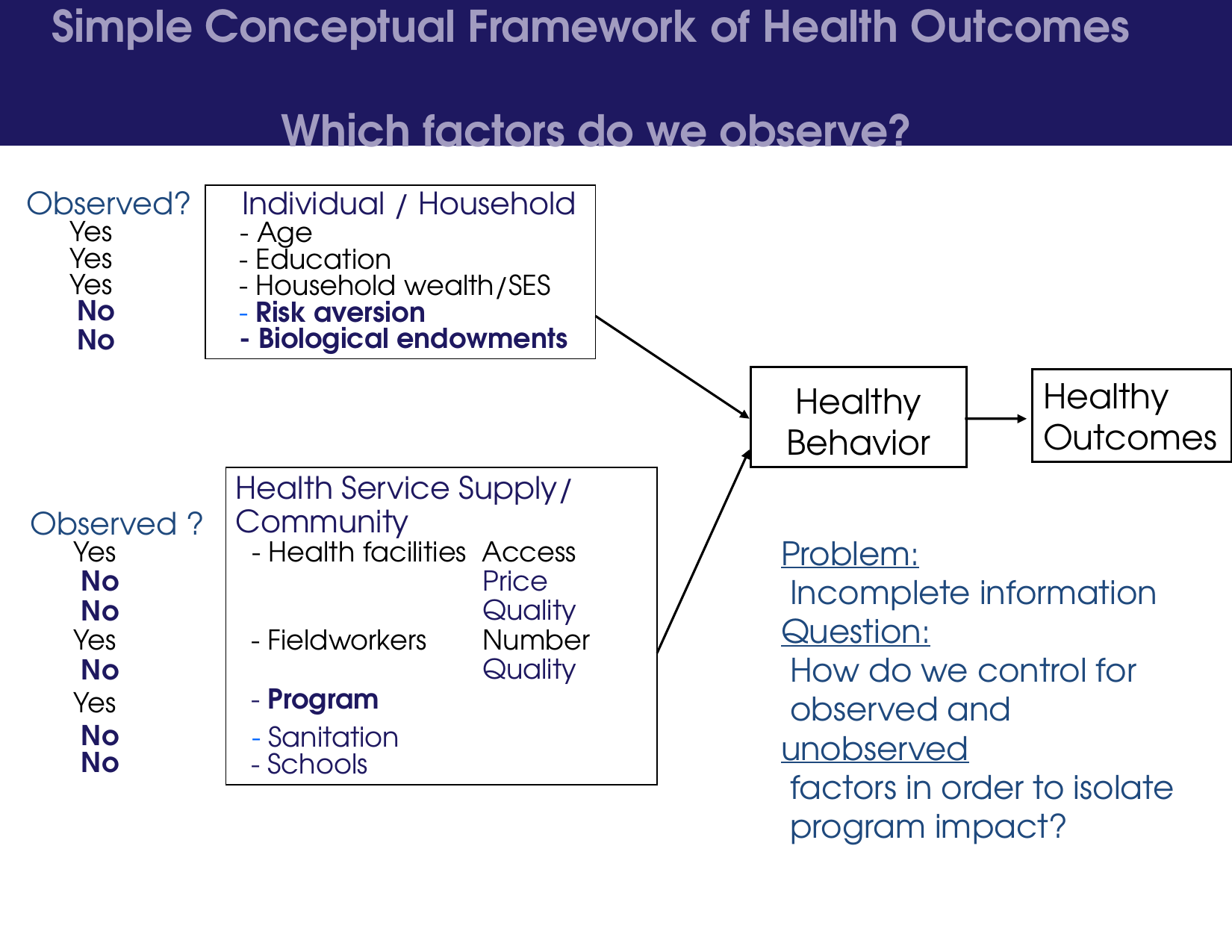

Simple Conceptual Framework of Health Outcomes
Which factors do we observe?

   Individual / Household
   - Age
   - Education
   - Household wealth/SES
   - Risk aversion
   - Biological endowments
   Observed?
         Yes
         Yes
         Yes
          No
          No

Healthy
Behavior
Healthy
Outcomes

Health Service Supply/ Community
  - Health facilities  Access
		   Price
		   Quality
  - Fieldworkers    	   Number
		   Quality
  - Program

  - Sanitation
  - Schools
   Observed ?
         Yes
          No
          No
         Yes
          No
         Yes
          No
          No
Problem:
 Incomplete information
Question:
 How do we control for
 observed and unobserved
 factors in order to isolate
 program impact?